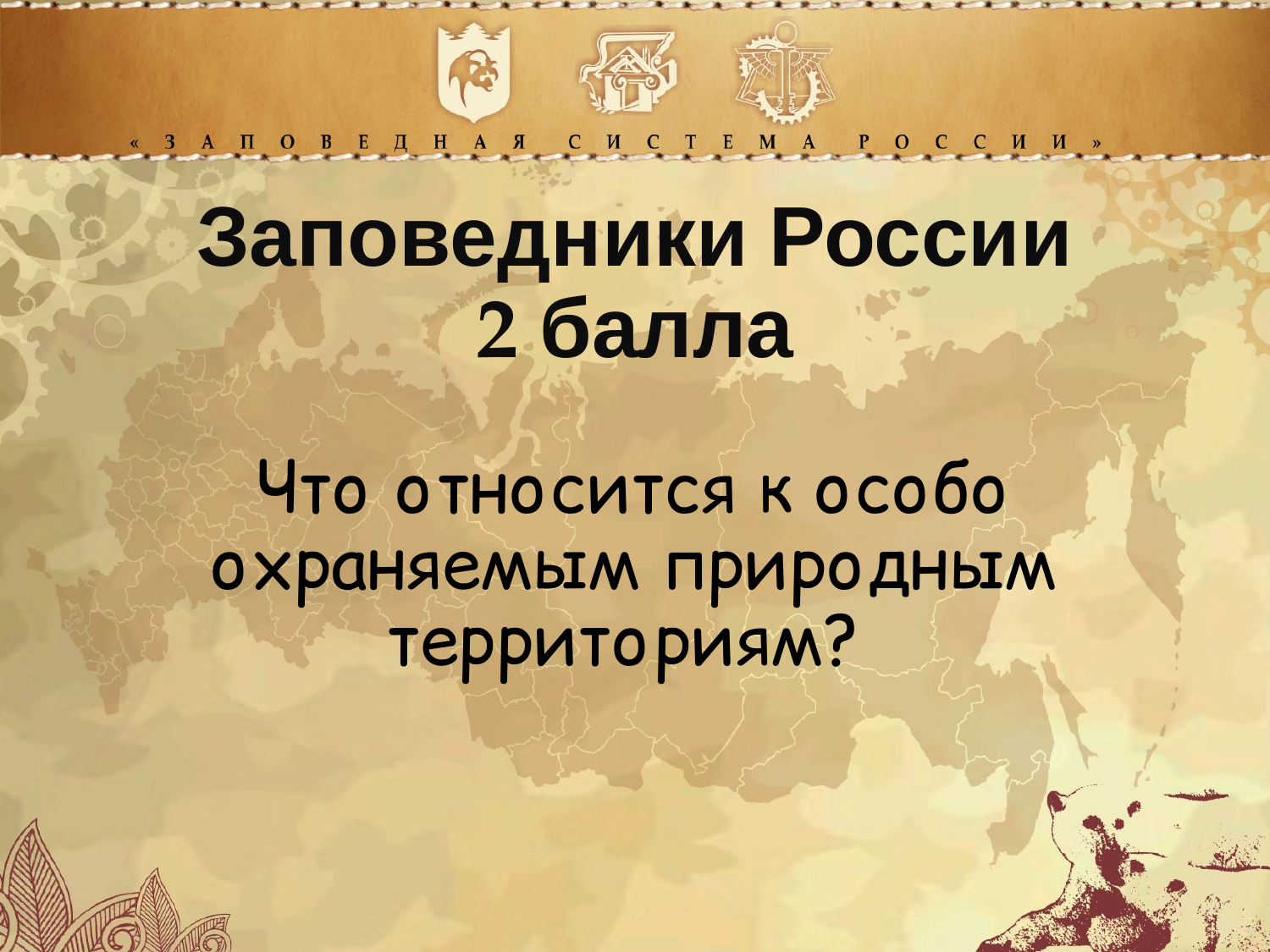

Заповедники России
2 балла
Что относится к особо охраняемым природным территориям?